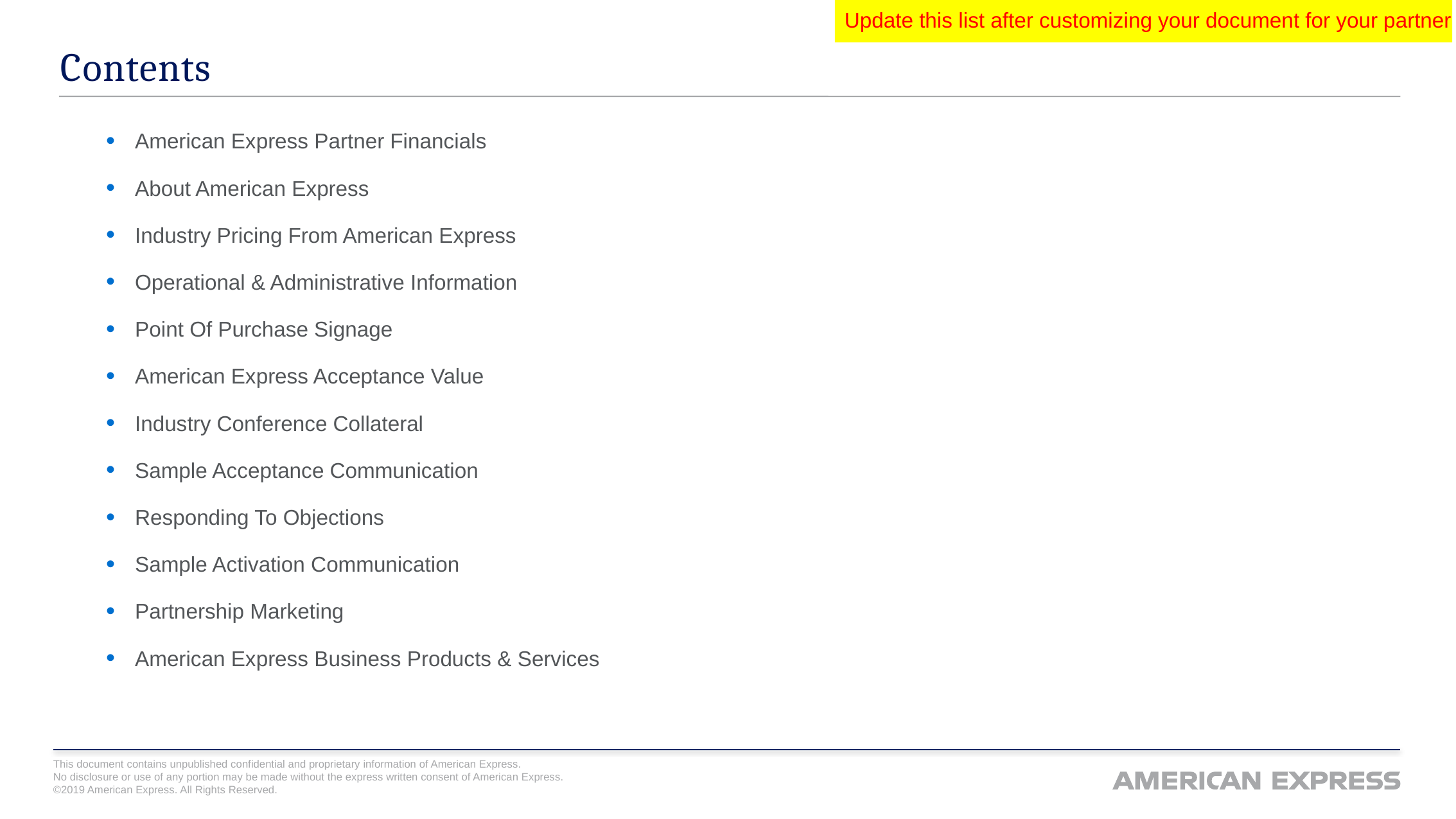

Update this list after customizing your document for your partner
# Contents
American Express Partner Financials
About American Express
Industry Pricing From American Express
Operational & Administrative Information
Point Of Purchase Signage
American Express Acceptance Value
Industry Conference Collateral
Sample Acceptance Communication
Responding To Objections
Sample Activation Communication
Partnership Marketing
American Express Business Products & Services